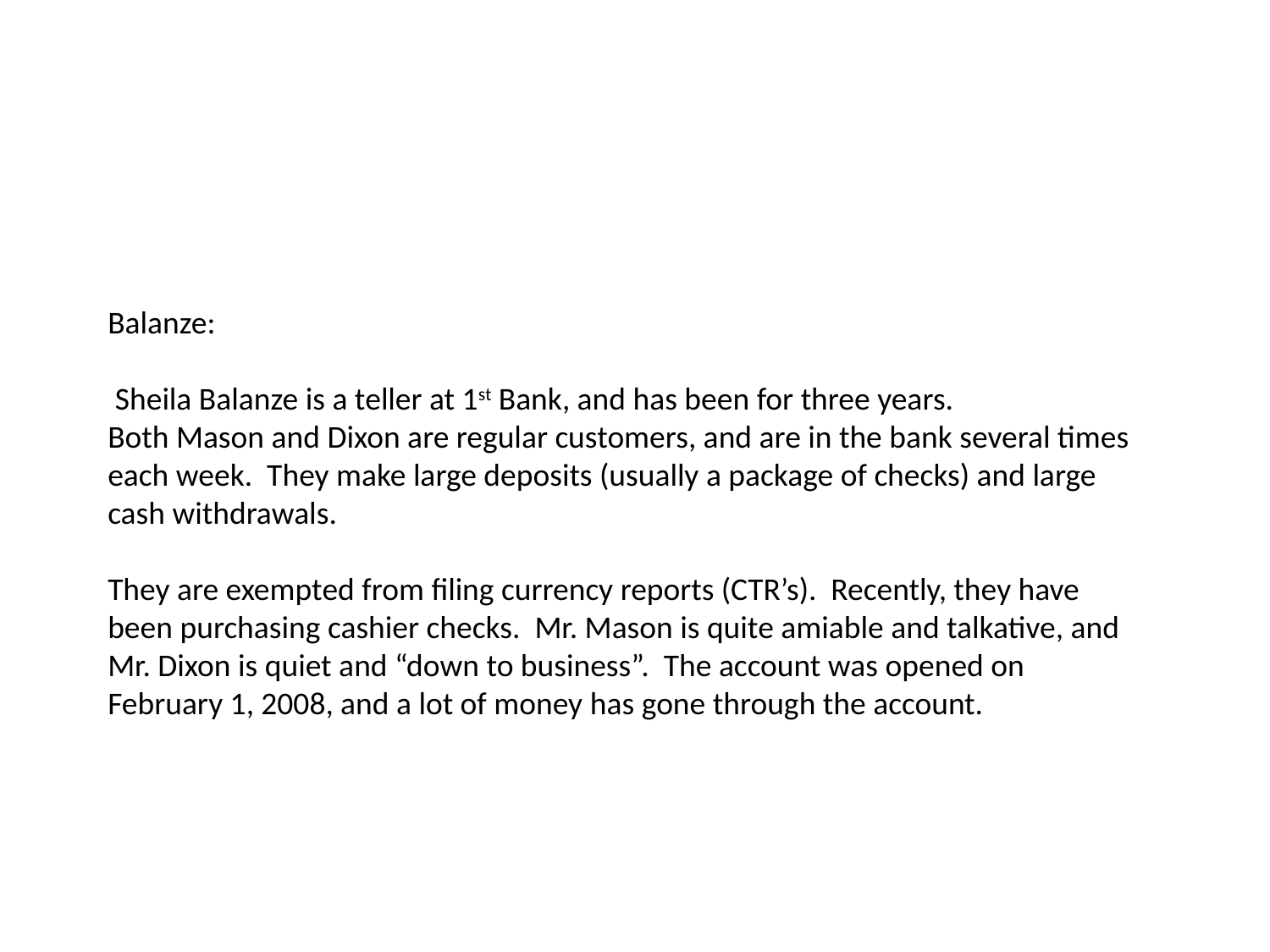

Balanze:

 Sheila Balanze is a teller at 1st Bank, and has been for three years.
Both Mason and Dixon are regular customers, and are in the bank several times each week.  They make large deposits (usually a package of checks) and large cash withdrawals.

They are exempted from filing currency reports (CTR’s).  Recently, they have been purchasing cashier checks.  Mr. Mason is quite amiable and talkative, and Mr. Dixon is quiet and “down to business”.  The account was opened on February 1, 2008, and a lot of money has gone through the account.